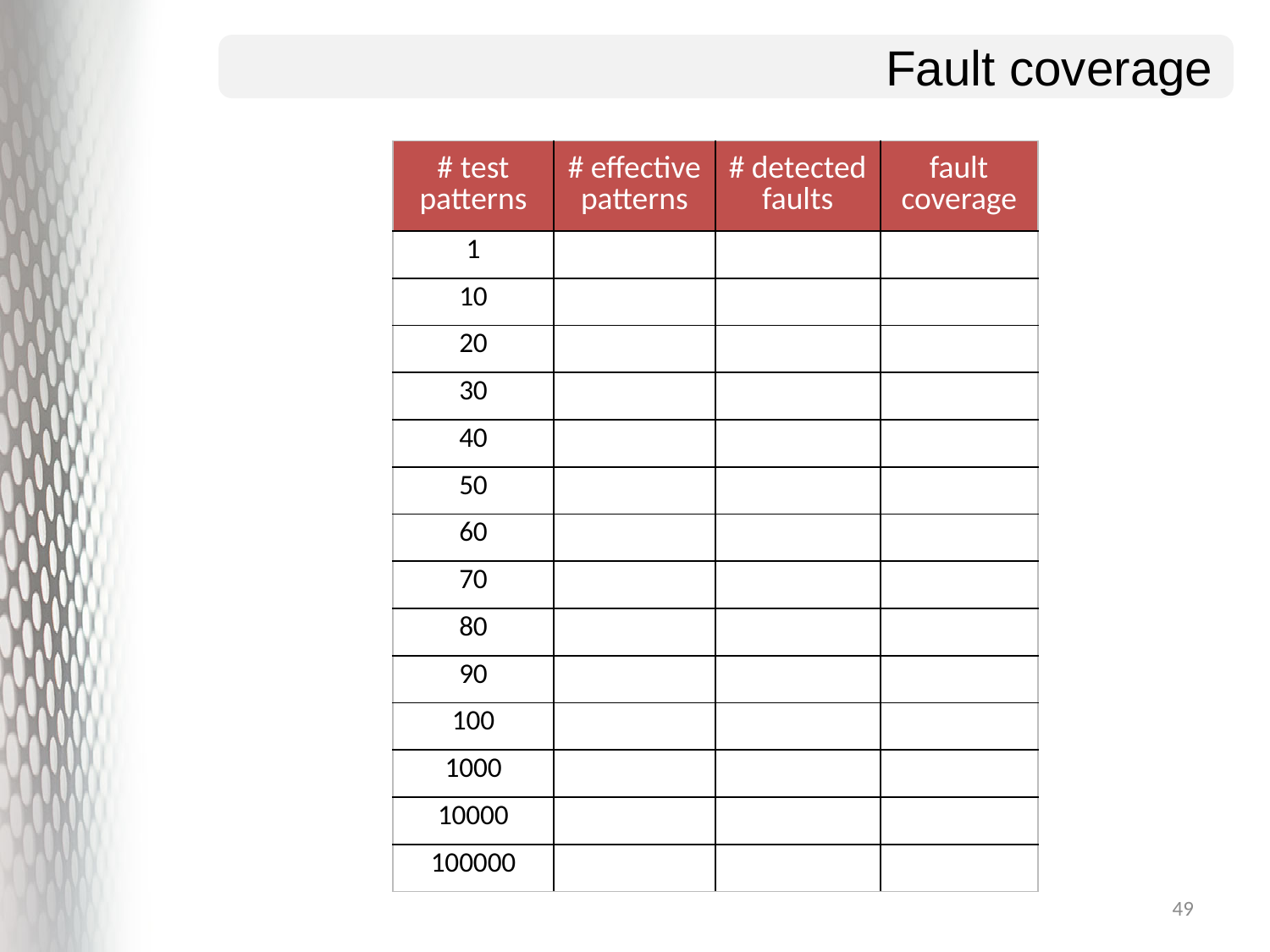

# Fault coverage
| # test patterns | # effective patterns | # detected faults | fault coverage |
| --- | --- | --- | --- |
| 1 |  |  |  |
| 10 |  |  |  |
| 20 |  |  |  |
| 30 |  |  |  |
| 40 |  |  |  |
| 50 |  |  |  |
| 60 |  |  |  |
| 70 |  |  |  |
| 80 |  |  |  |
| 90 |  |  |  |
| 100 |  |  |  |
| 1000 |  |  |  |
| 10000 |  |  |  |
| 100000 |  |  |  |
49